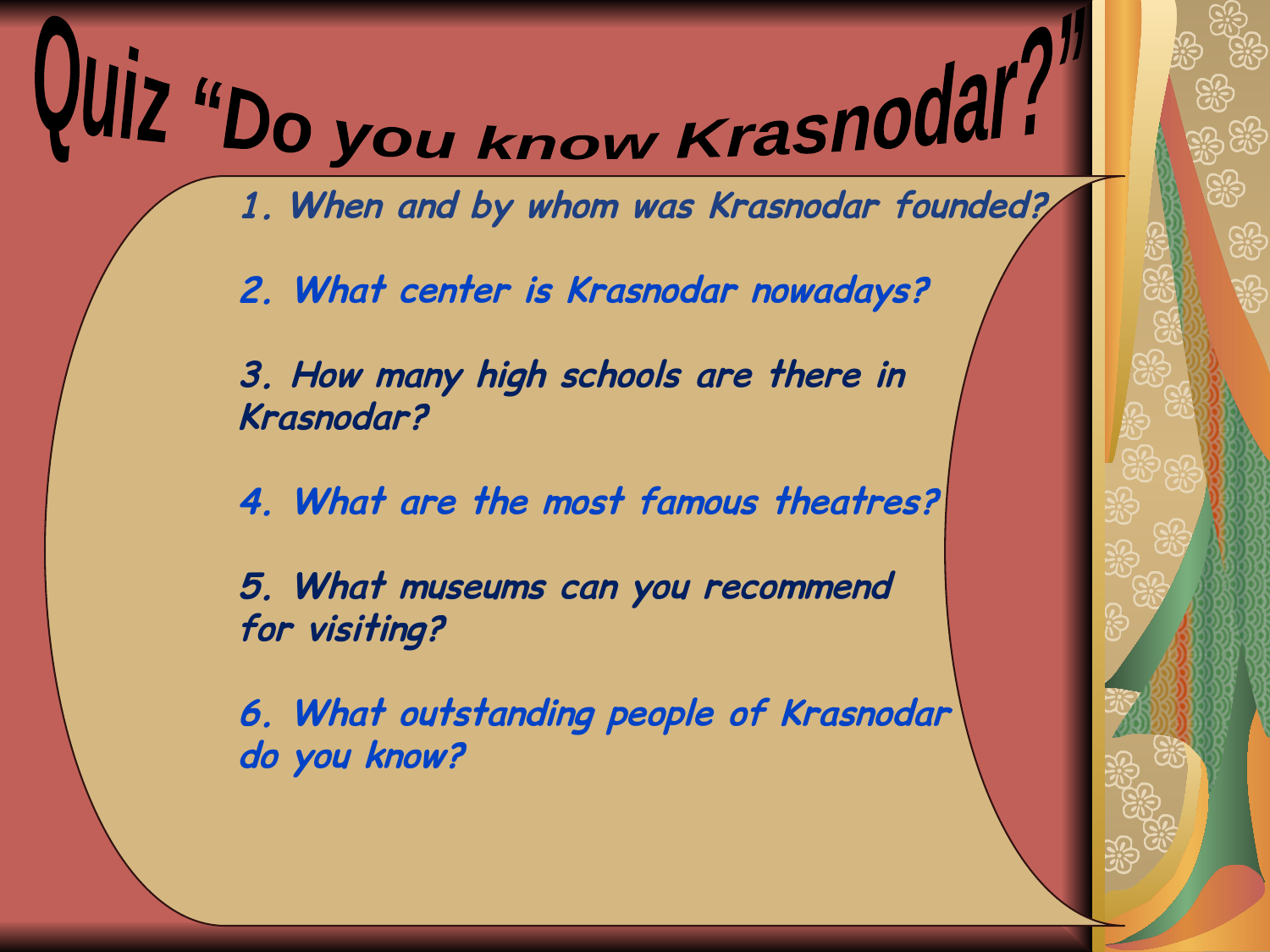

Quiz “Do you know Krasnodar?”

When and by whom was Krasnodar founded?

2. What center is Krasnodar nowadays?

3. How many high schools are there in
Krasnodar?

4. What are the most famous theatres?

5. What museums can you recommend
for visiting?

6. What outstanding people of Krasnodar
do you know?